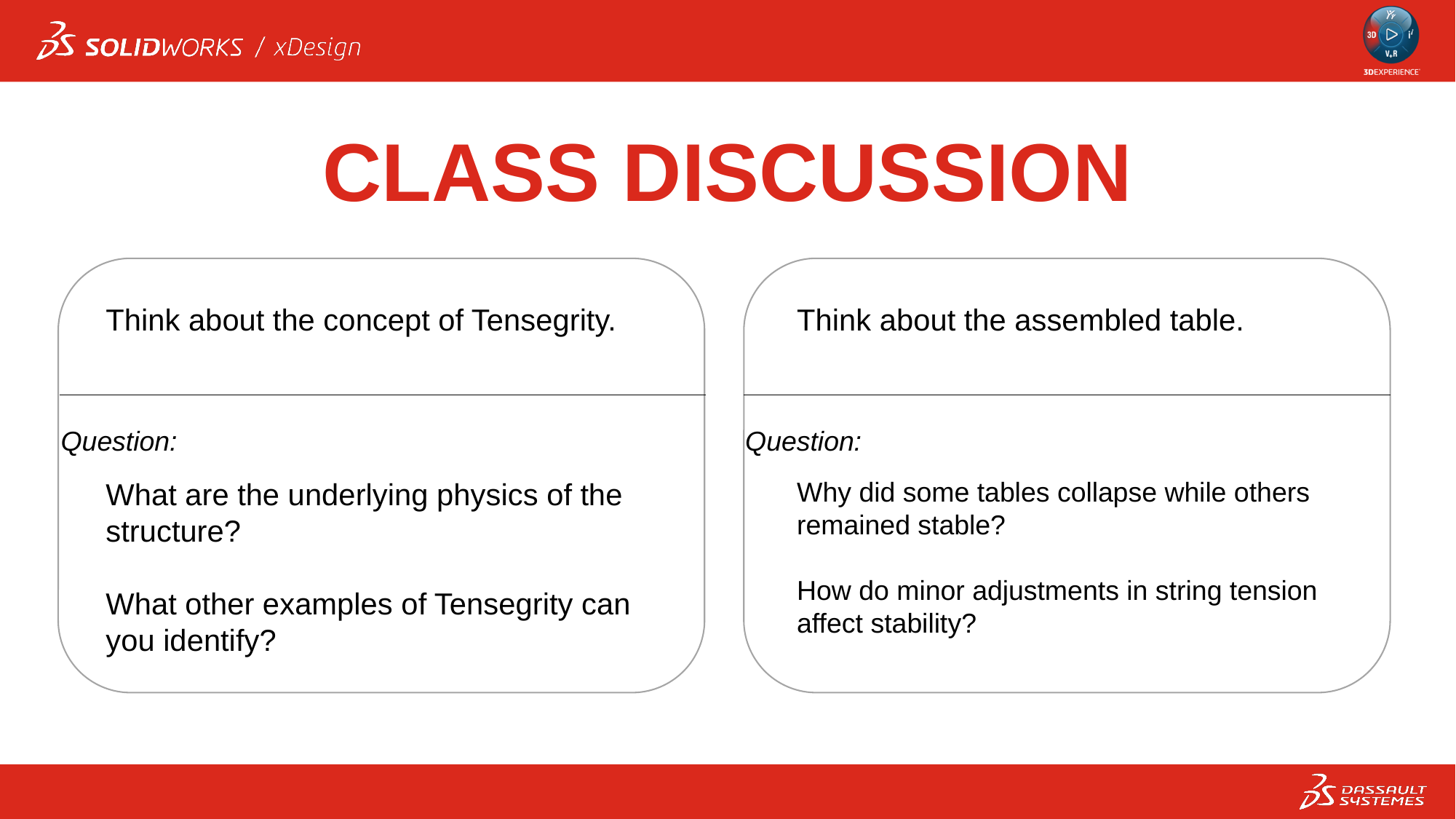

CLASS DISCUSSION

Think about the concept of Tensegrity.

Think about the assembled table.

Question:
Question:
What are the underlying physics of the structure?

What other examples of Tensegrity can you identify?
Why did some tables collapse while others remained stable?

How do minor adjustments in string tension affect stability?